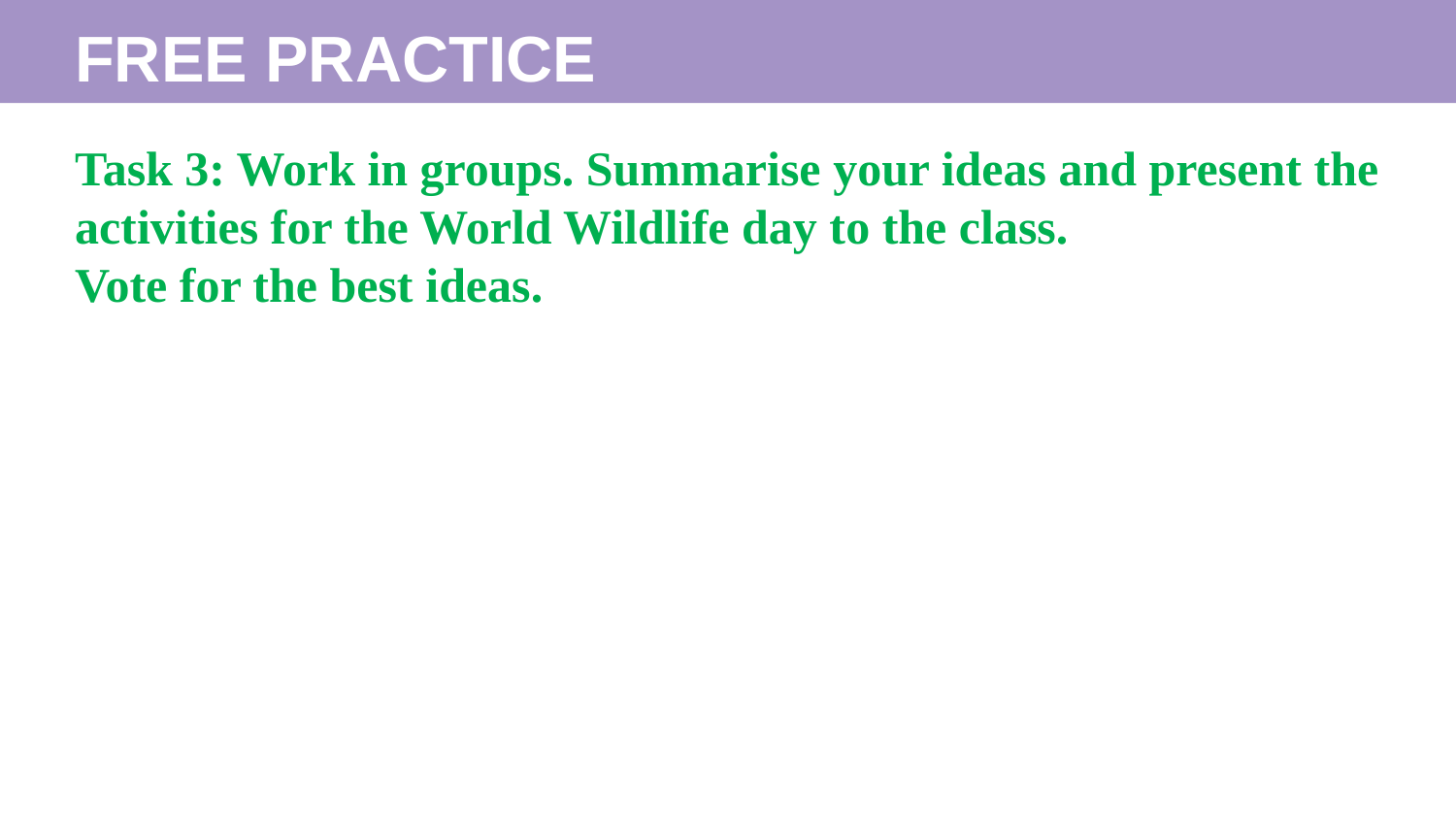

FREE PRACTICE
Task 3: Work in groups. Summarise your ideas and present the activities for the World Wildlife day to the class.
Vote for the best ideas.